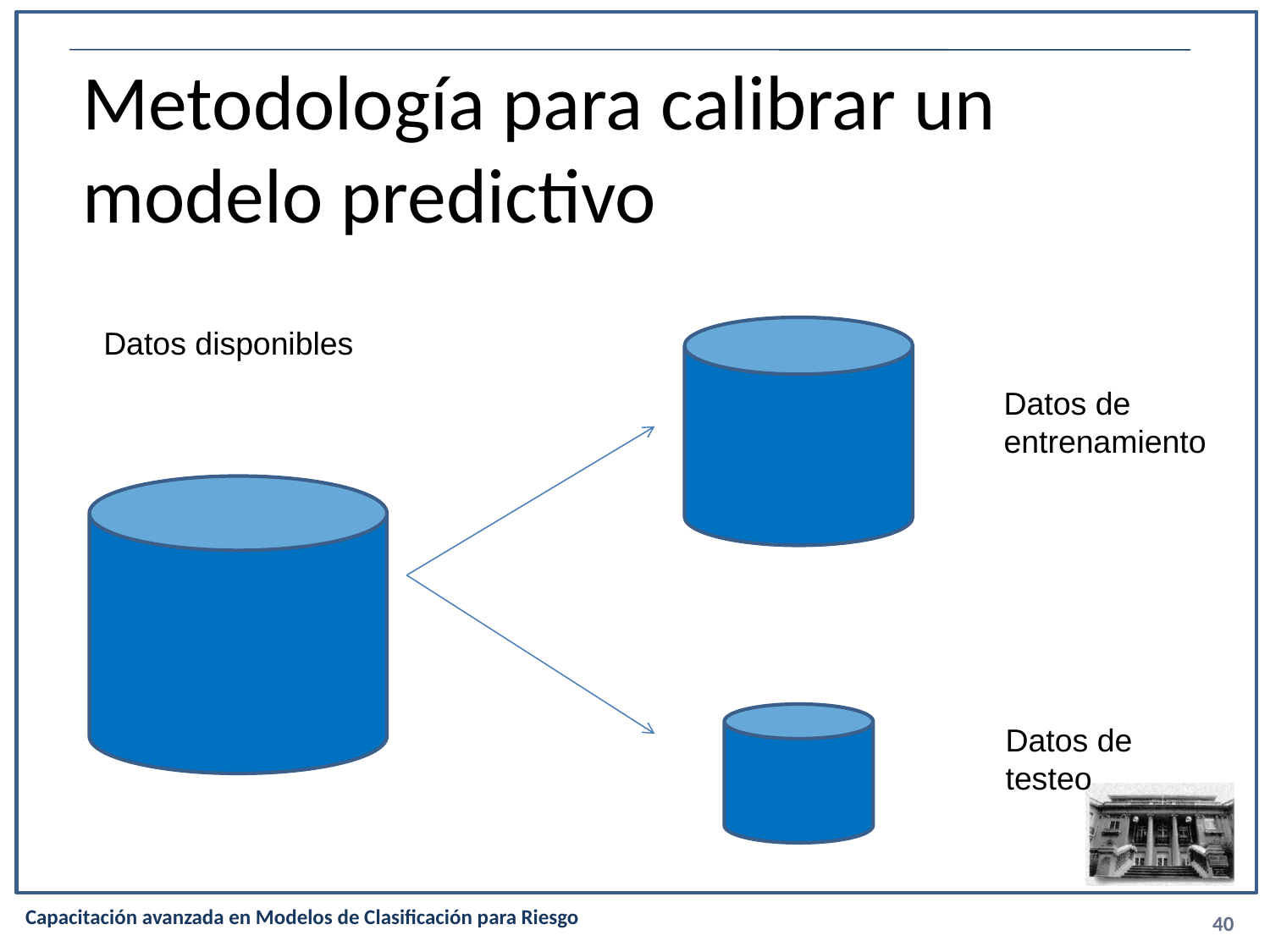

# Metodología para calibrar un modelo predictivo
Datos disponibles

Datos de
entrenamiento

Datos de
testeo
40